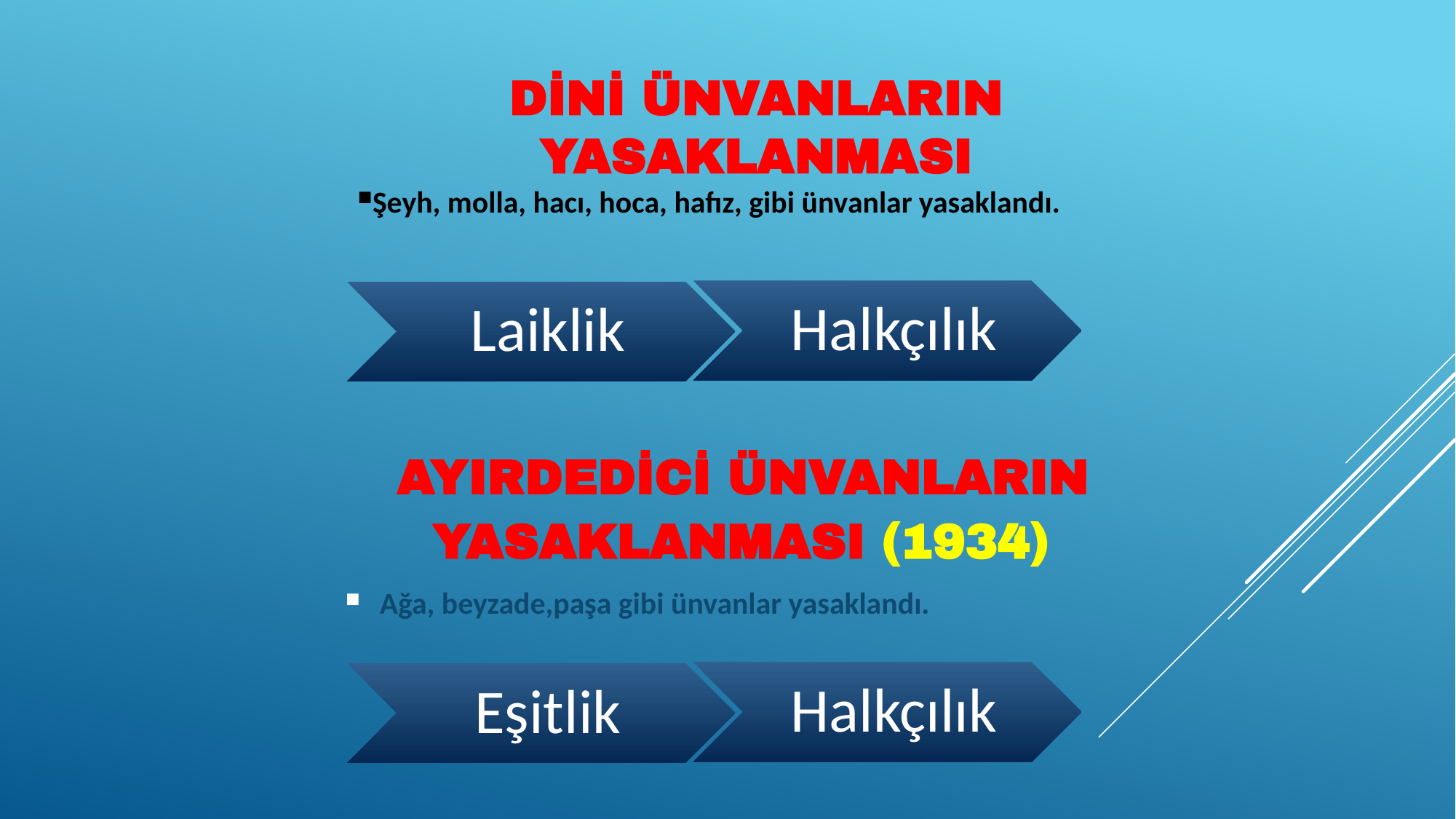

DİNİ ÜNVANLARIN YASAKLANMASI
Şeyh, molla, hacı, hoca, hafız, gibi ünvanlar yasaklandı.

AYIRDEDİCİ ÜNVANLARIN YASAKLANMASI (1934)
Ağa, beyzade,paşa gibi ünvanlar yasaklandı.

Halkçılık

Laiklik

Halkçılık

Eşitlik